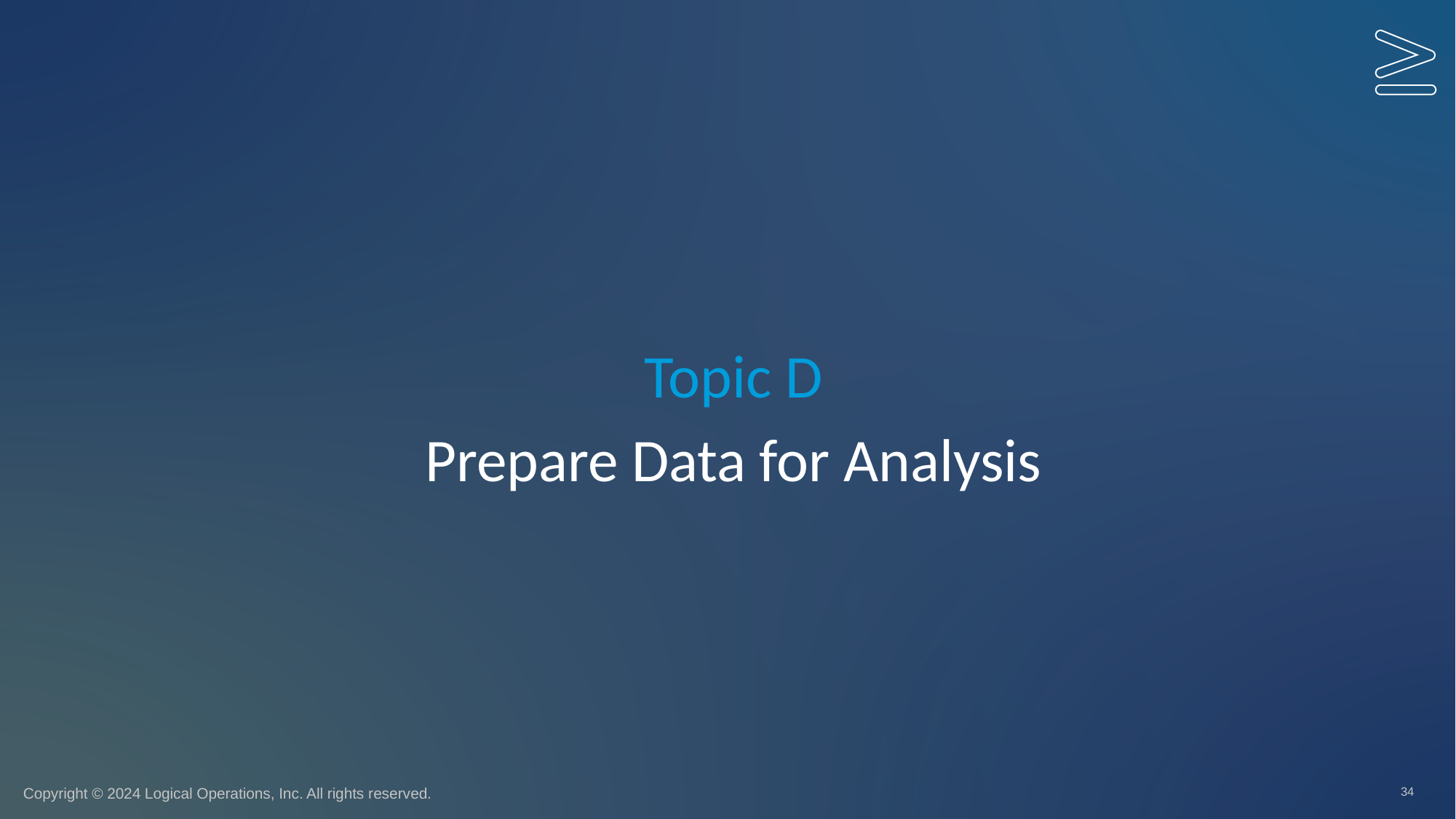

Topic D
# Prepare Data for Analysis
34